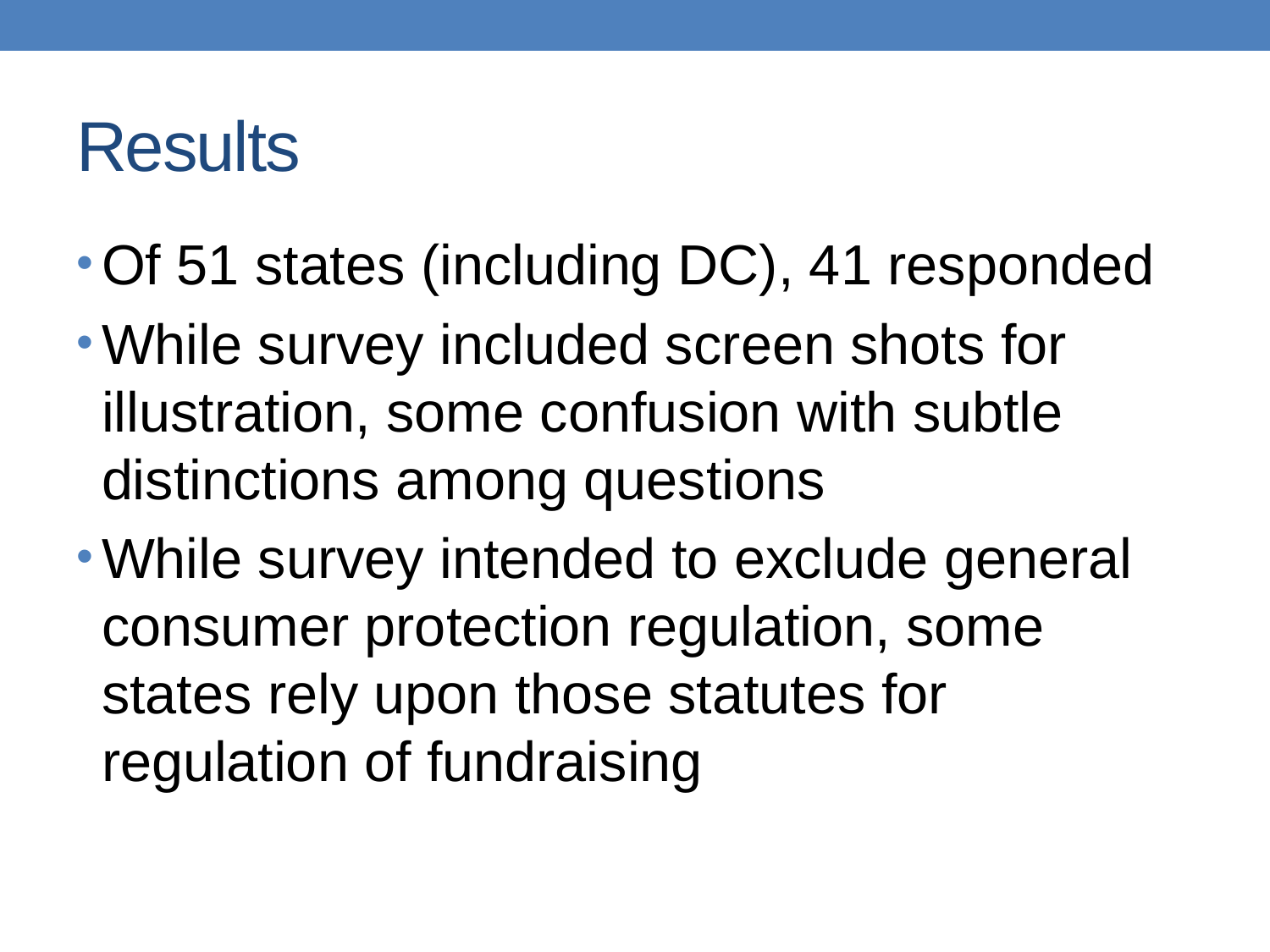

# Results
Of 51 states (including DC), 41 responded
While survey included screen shots for illustration, some confusion with subtle distinctions among questions
While survey intended to exclude general consumer protection regulation, some states rely upon those statutes for regulation of fundraising